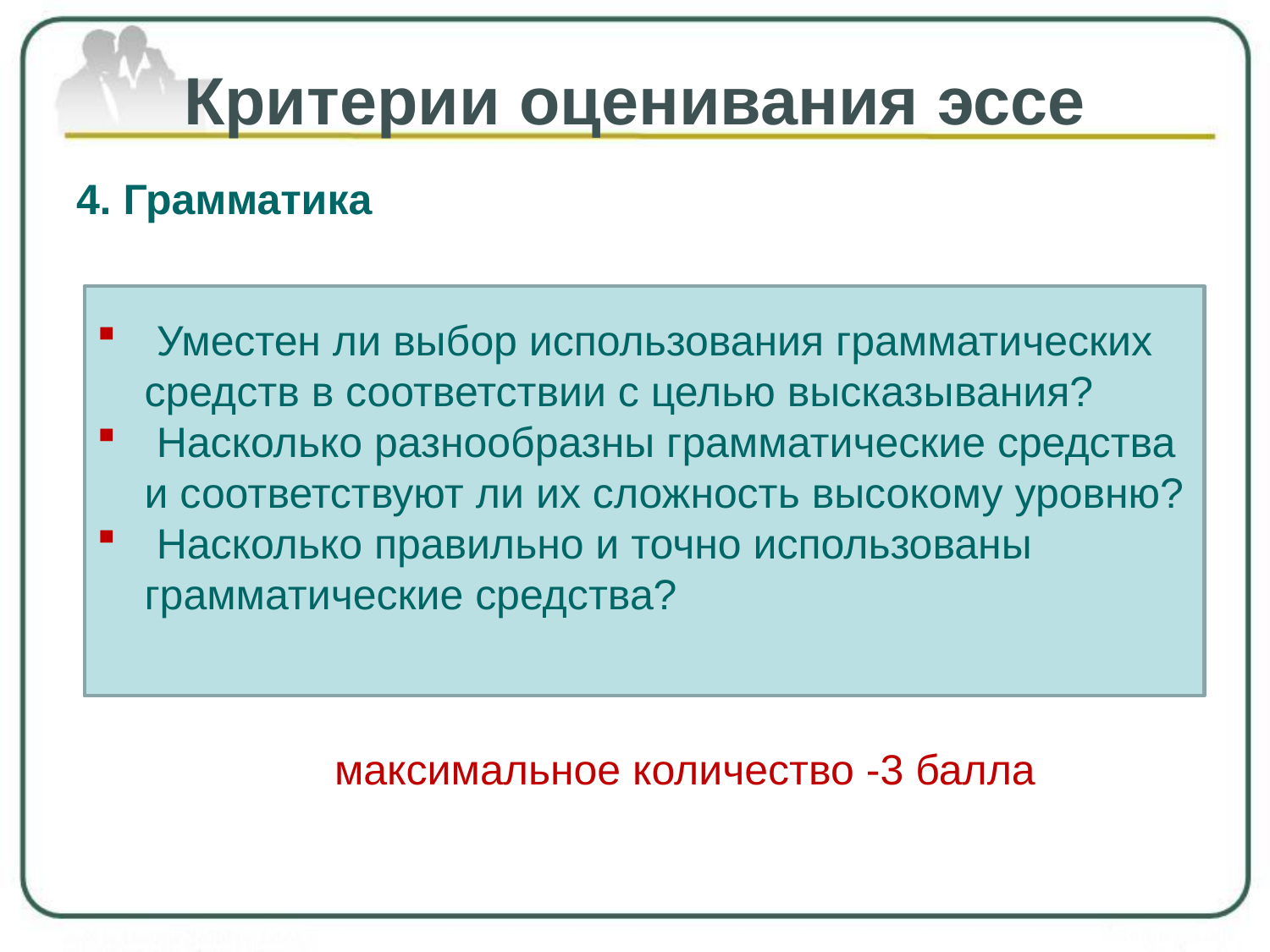

# Критерии оценивания эссе
4. Грамматика
 Уместен ли выбор использования грамматических средств в соответствии с целью высказы­вания?
 Насколько разнообразны грамматические средства и соответствуют ли их сложность высокому уровню?
 Насколько правильно и точно использованы   грамматические средства?

максимальное количество -3 балла